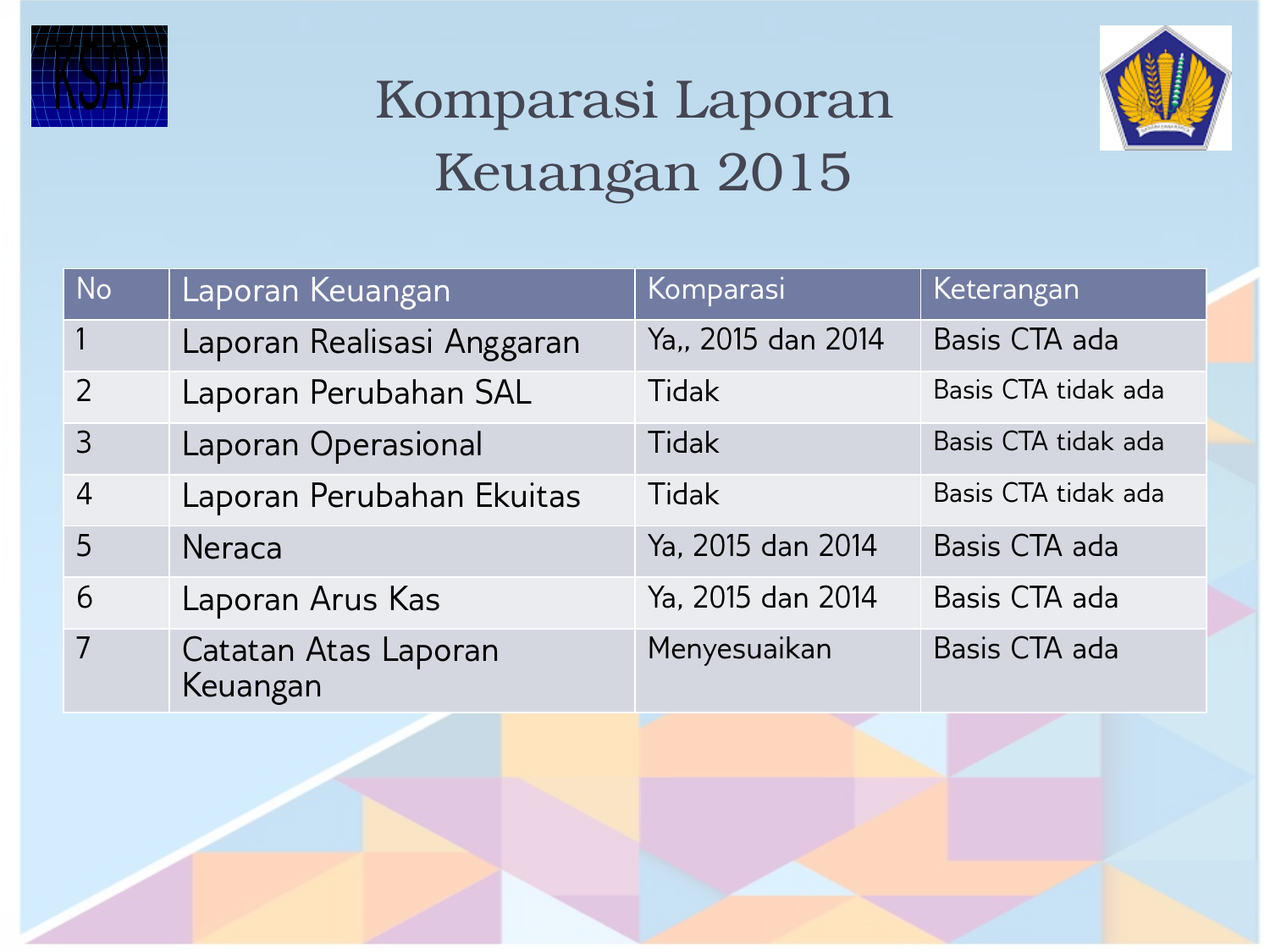

# Komparasi Laporan Keuangan 2015
| No | Laporan Keuangan | Komparasi | Keterangan |
| --- | --- | --- | --- |
| 1 | Laporan Realisasi Anggaran | Ya,, 2015 dan 2014 | Basis CTA ada |
| 2 | Laporan Perubahan SAL | Tidak | Basis CTA tidak ada |
| 3 | Laporan Operasional | Tidak | Basis CTA tidak ada |
| 4 | Laporan Perubahan Ekuitas | Tidak | Basis CTA tidak ada |
| 5 | Neraca | Ya, 2015 dan 2014 | Basis CTA ada |
| 6 | Laporan Arus Kas | Ya, 2015 dan 2014 | Basis CTA ada |
| 7 | Catatan Atas Laporan Keuangan | Menyesuaikan | Basis CTA ada |